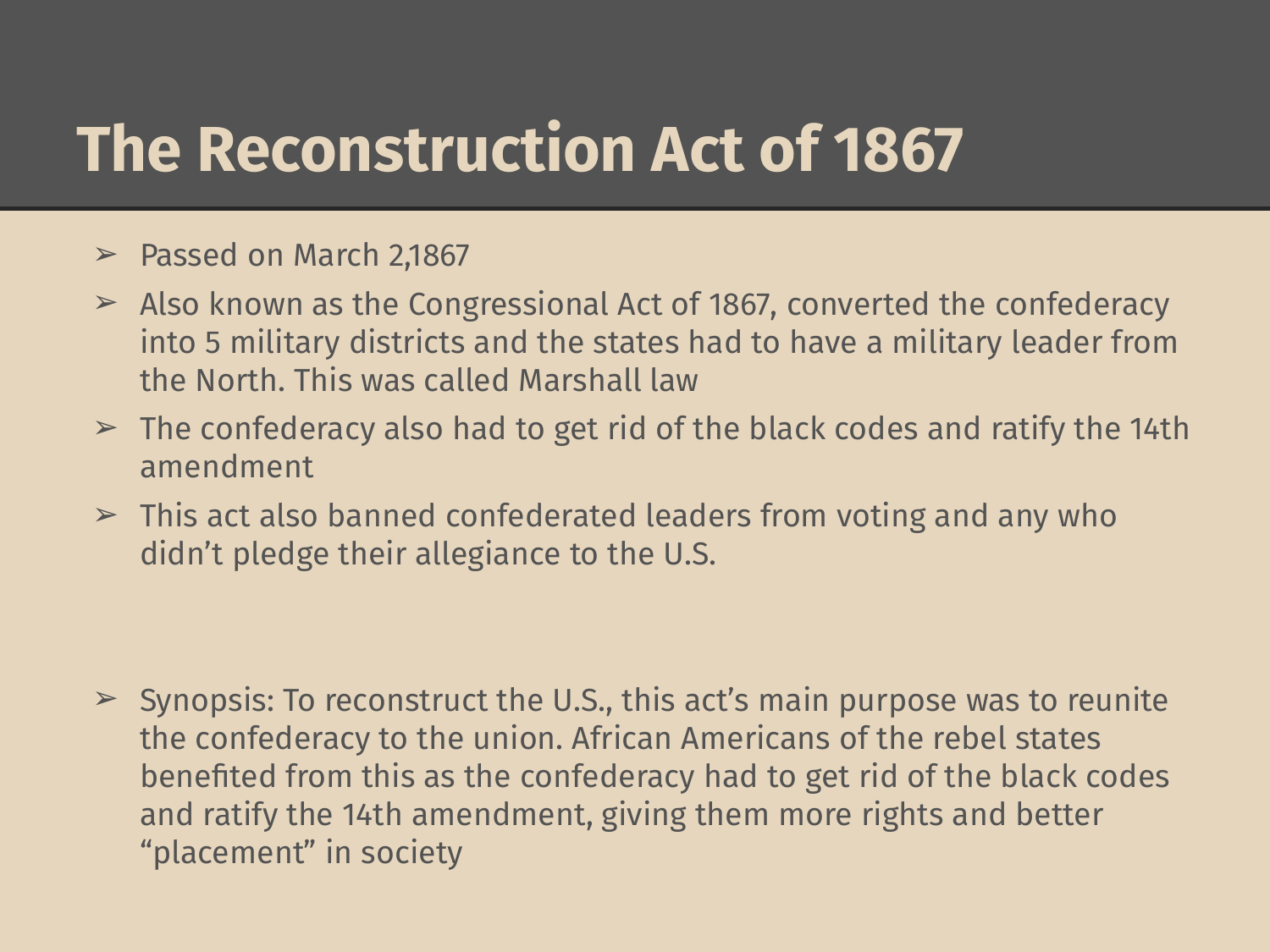

# The Reconstruction Act of 1867
Passed on March 2,1867
Also known as the Congressional Act of 1867, converted the confederacy into 5 military districts and the states had to have a military leader from the North. This was called Marshall law
The confederacy also had to get rid of the black codes and ratify the 14th amendment
This act also banned confederated leaders from voting and any who didn’t pledge their allegiance to the U.S.

Synopsis: To reconstruct the U.S., this act’s main purpose was to reunite the confederacy to the union. African Americans of the rebel states benefited from this as the confederacy had to get rid of the black codes and ratify the 14th amendment, giving them more rights and better “placement” in society